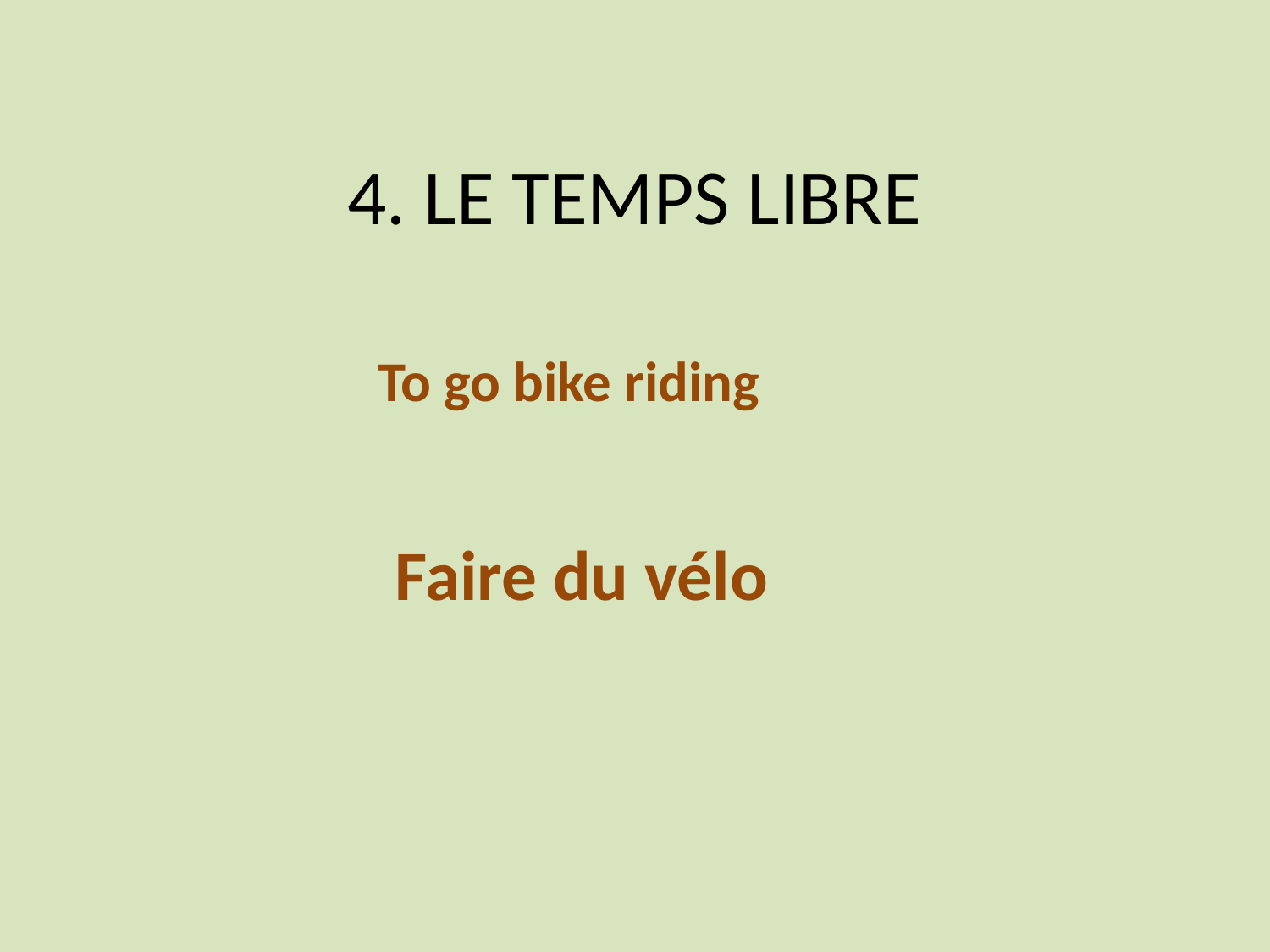

# 4. LE TEMPS LIBRE
To go bike riding
Faire du vélo